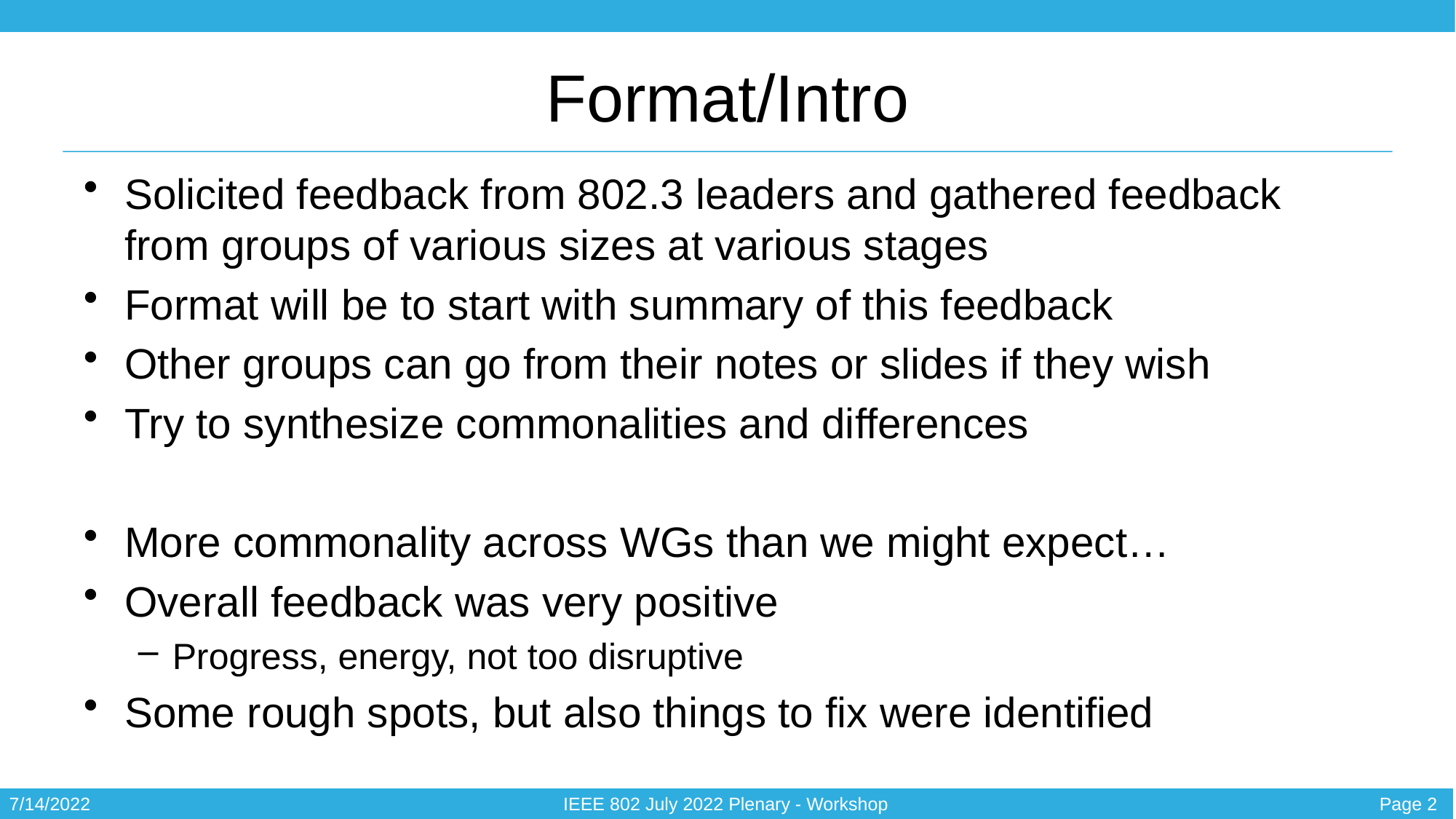

# Format/Intro
Solicited feedback from 802.3 leaders and gathered feedback from groups of various sizes at various stages
Format will be to start with summary of this feedback
Other groups can go from their notes or slides if they wish
Try to synthesize commonalities and differences

More commonality across WGs than we might expect…
Overall feedback was very positive
Progress, energy, not too disruptive
Some rough spots, but also things to fix were identified